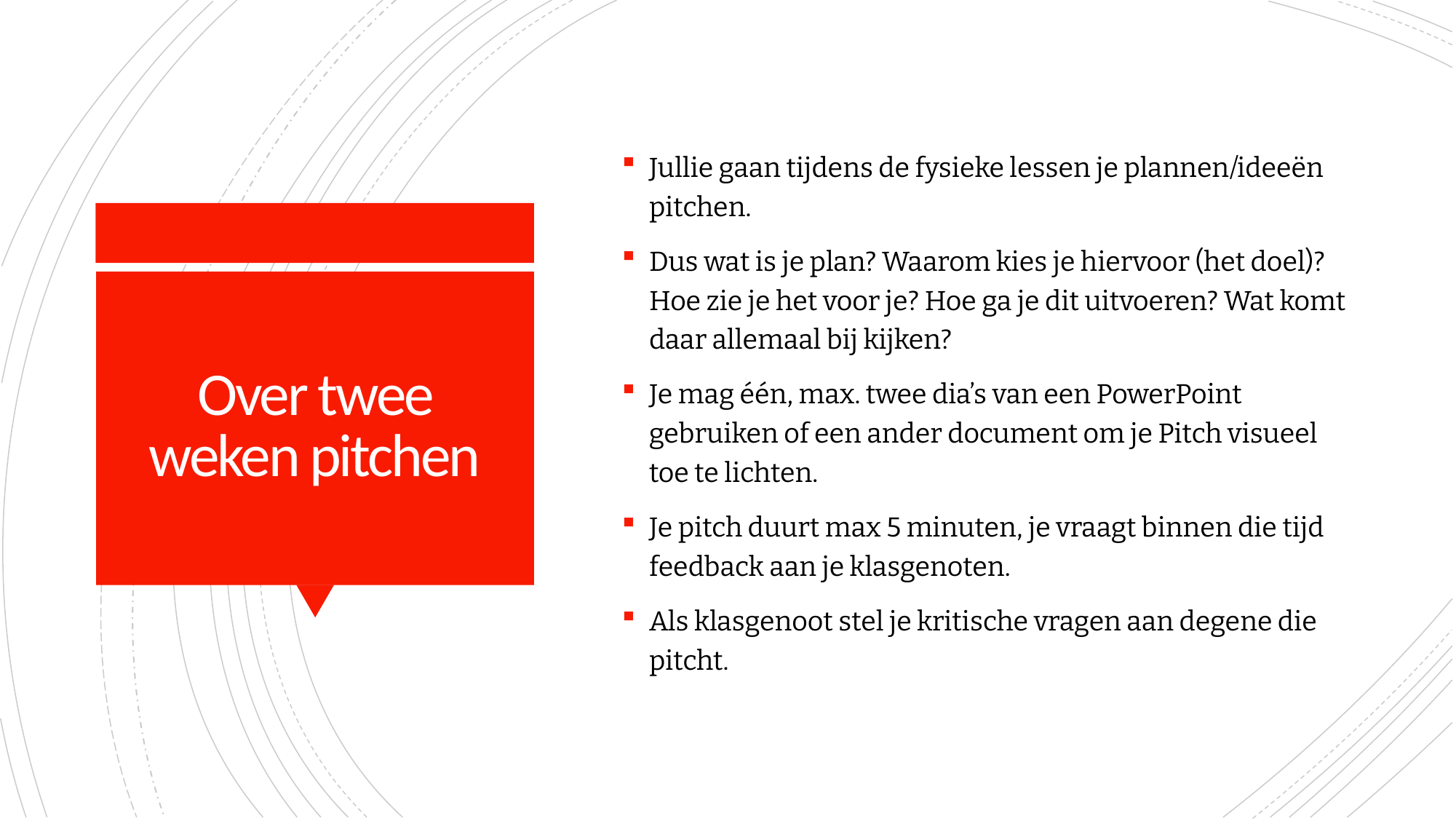

Jullie gaan tijdens de fysieke lessen je plannen/ideeën pitchen.
Dus wat is je plan? Waarom kies je hiervoor (het doel)? Hoe zie je het voor je? Hoe ga je dit uitvoeren? Wat komt daar allemaal bij kijken?
Je mag één, max. twee dia’s van een PowerPoint gebruiken of een ander document om je Pitch visueel toe te lichten.
Je pitch duurt max 5 minuten, je vraagt binnen die tijd feedback aan je klasgenoten.
Als klasgenoot stel je kritische vragen aan degene die pitcht.
# Over twee weken pitchen